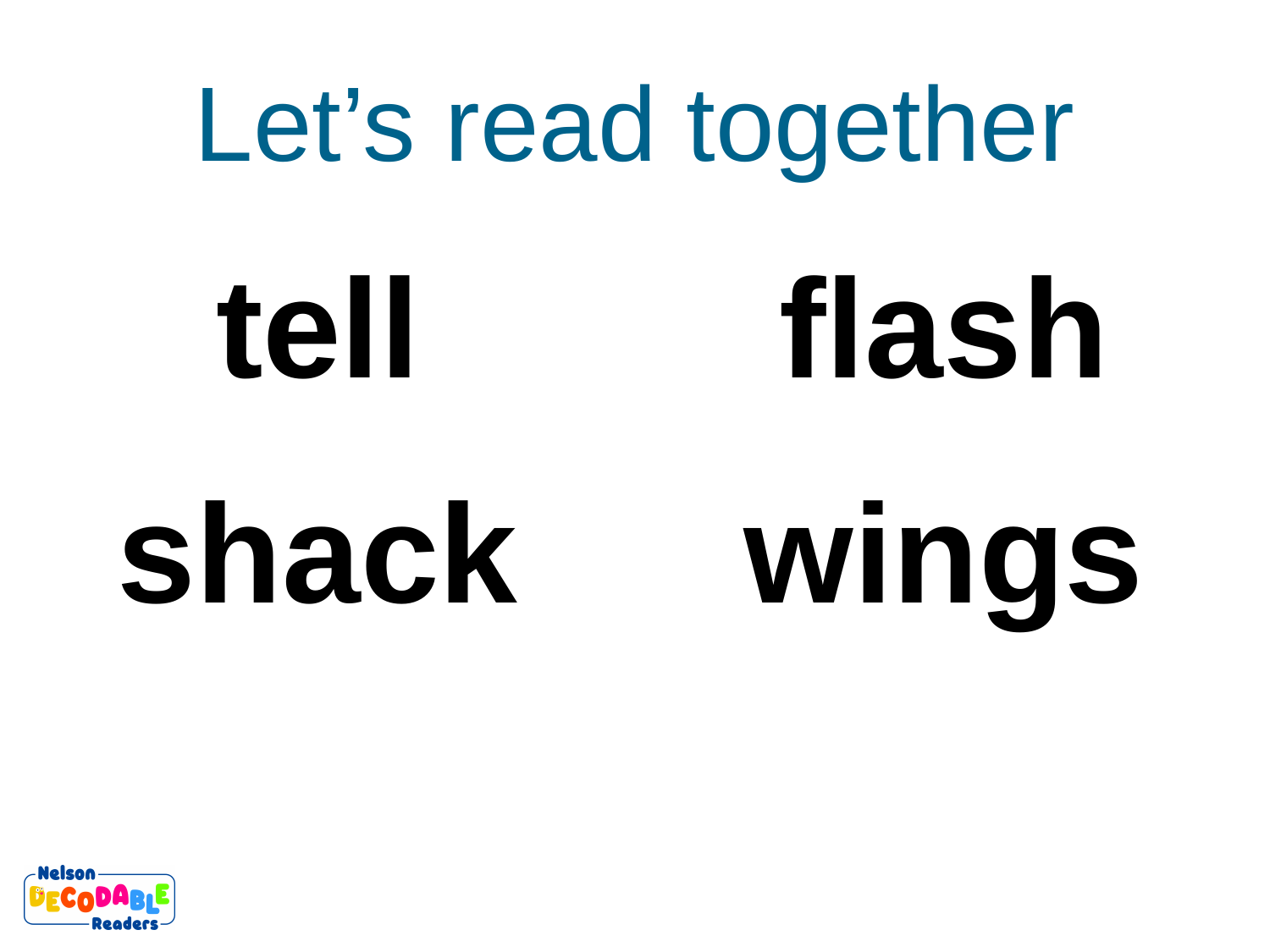

Let’s read together
tell
flash
shack
wings